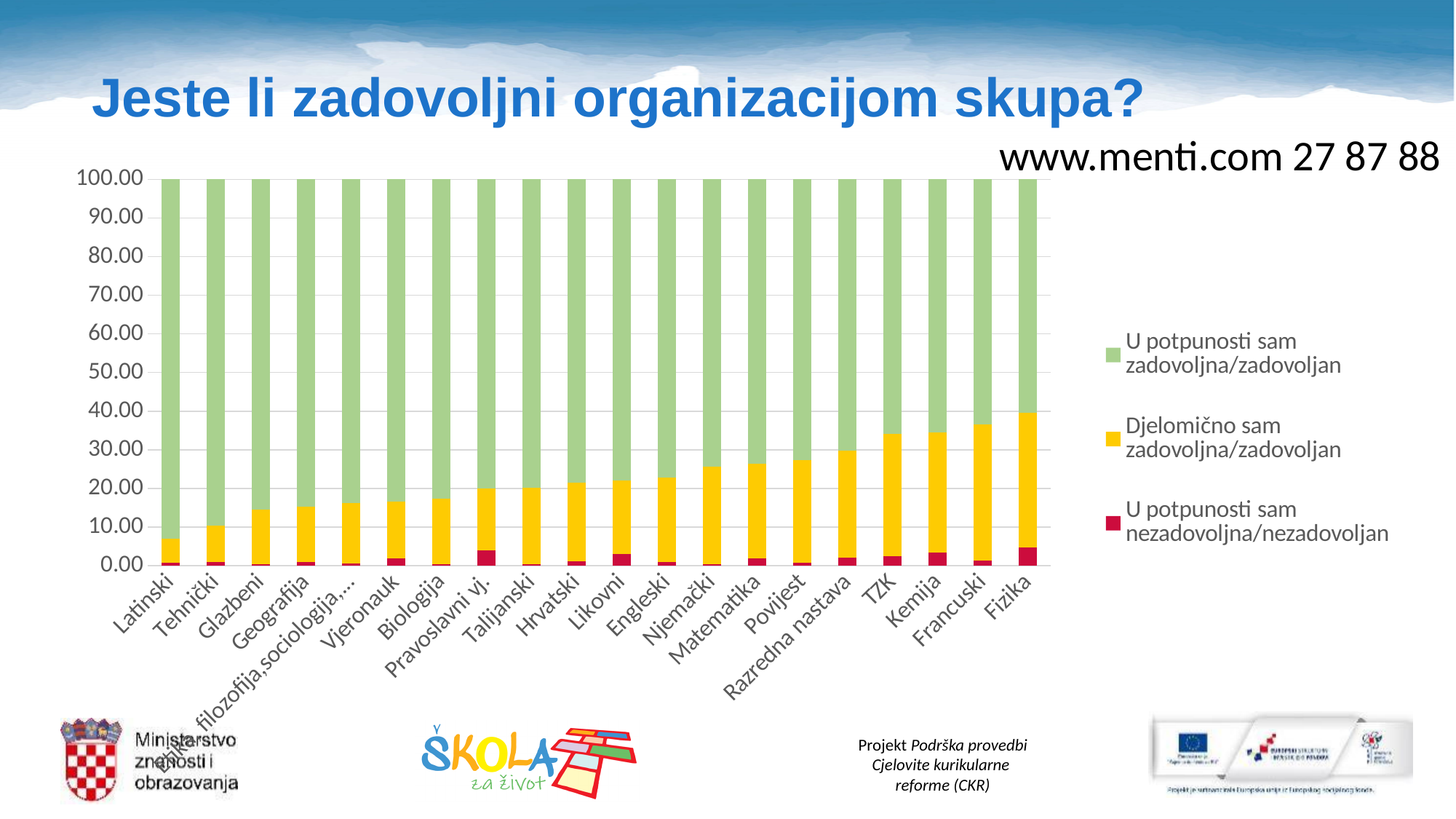

Jeste li zadovoljni organizacijom skupa?
www.menti.com 27 87 88

### Chart

| Category | U potpunosti sam nezadovoljna/nezadovoljan | Djelomično sam zadovoljna/zadovoljan | U potpunosti sam zadovoljna/zadovoljan |
|---|---|---|---|
| Latinski | 0.8620689655172413 | 6.0344827586206895 | 93.10344827586206 |
| Tehnički | 0.9803921568627451 | 9.313725490196079 | 89.70588235294117 |
| Glazbeni | 0.39370078740157477 | 14.173228346456693 | 85.43307086614173 |
| Geografija | 1.015228426395939 | 14.213197969543149 | 84.77157360406092 |
| Etika, filozofija,sociologija,logika | 0.5434782608695652 | 15.760869565217392 | 83.69565217391305 |
| Vjeronauk | 1.8036072144288577 | 14.829659318637276 | 83.36673346693387 |
| Biologija | 0.4807692307692308 | 16.826923076923077 | 82.6923076923077 |
| Pravoslavni vj. | 4.0 | 16.0 | 80.0 |
| Talijanski | 0.4032258064516129 | 19.758064516129032 | 79.83870967741935 |
| Hrvatski | 1.1867088607594938 | 20.332278481012658 | 78.48101265822784 |
| Likovni | 3.041825095057034 | 19.011406844106464 | 77.9467680608365 |
| Engleski | 0.974025974025974 | 21.818181818181817 | 77.20779220779221 |
| Njemački | 0.4316546762589928 | 25.179856115107913 | 74.38848920863309 |
| Matematika | 1.8095238095238095 | 24.571428571428573 | 73.61904761904762 |
| Povijest | 0.8156606851549755 | 26.590538336052198 | 72.59380097879283 |
| Razredna nastava | 2.168234064785789 | 27.612330198537094 | 70.21943573667711 |
| TZK | 2.4096385542168677 | 31.72690763052209 | 65.86345381526104 |
| Kemija | 3.5046728971962615 | 31.074766355140188 | 65.42056074766354 |
| Francuski | 1.4084507042253522 | 35.2112676056338 | 63.38028169014085 |
| Fizika | 4.778156996587031 | 34.8122866894198 | 60.40955631399317 |